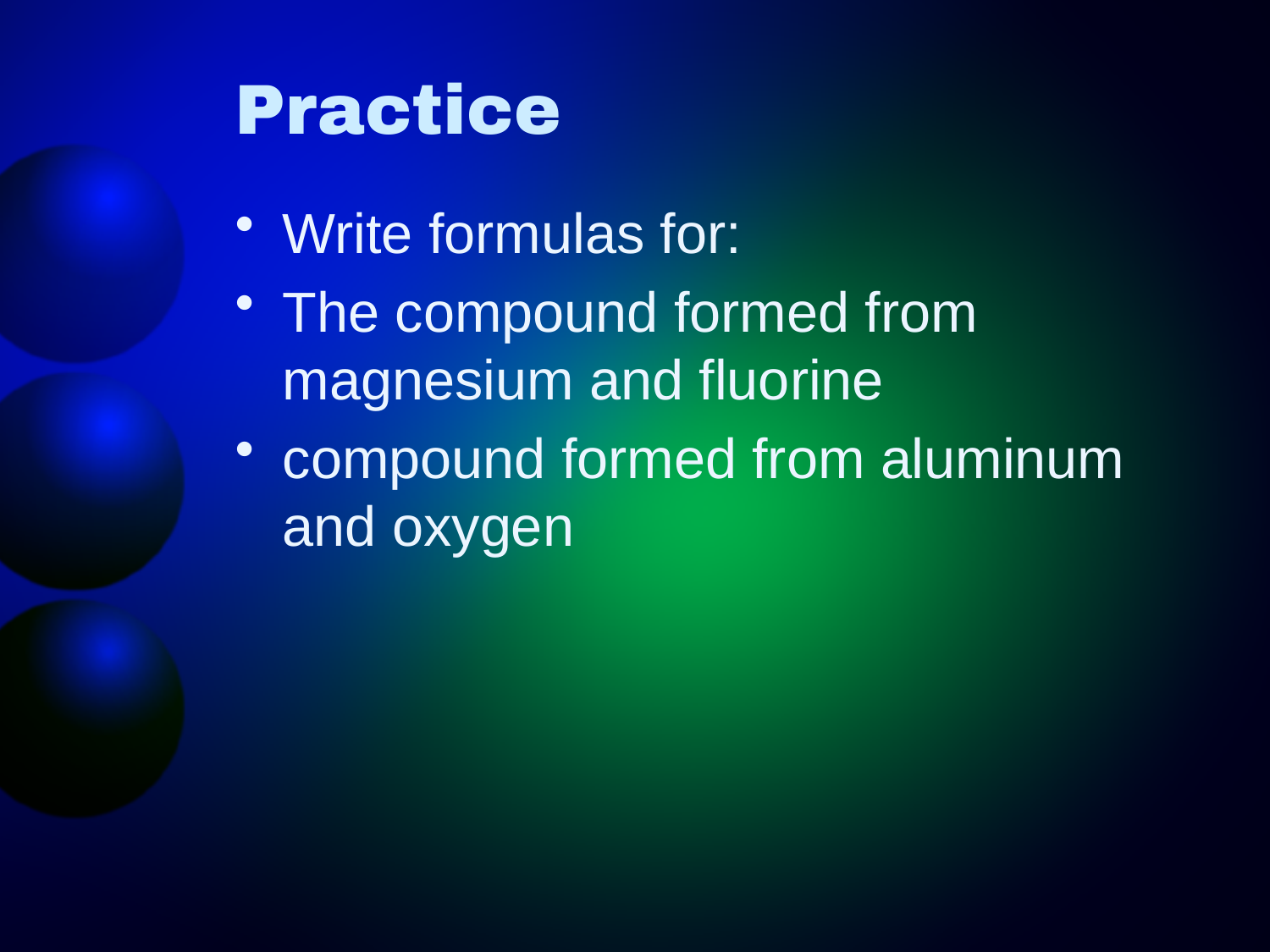

# Practice
Write formulas for:
The compound formed from magnesium and fluorine
compound formed from aluminum and oxygen